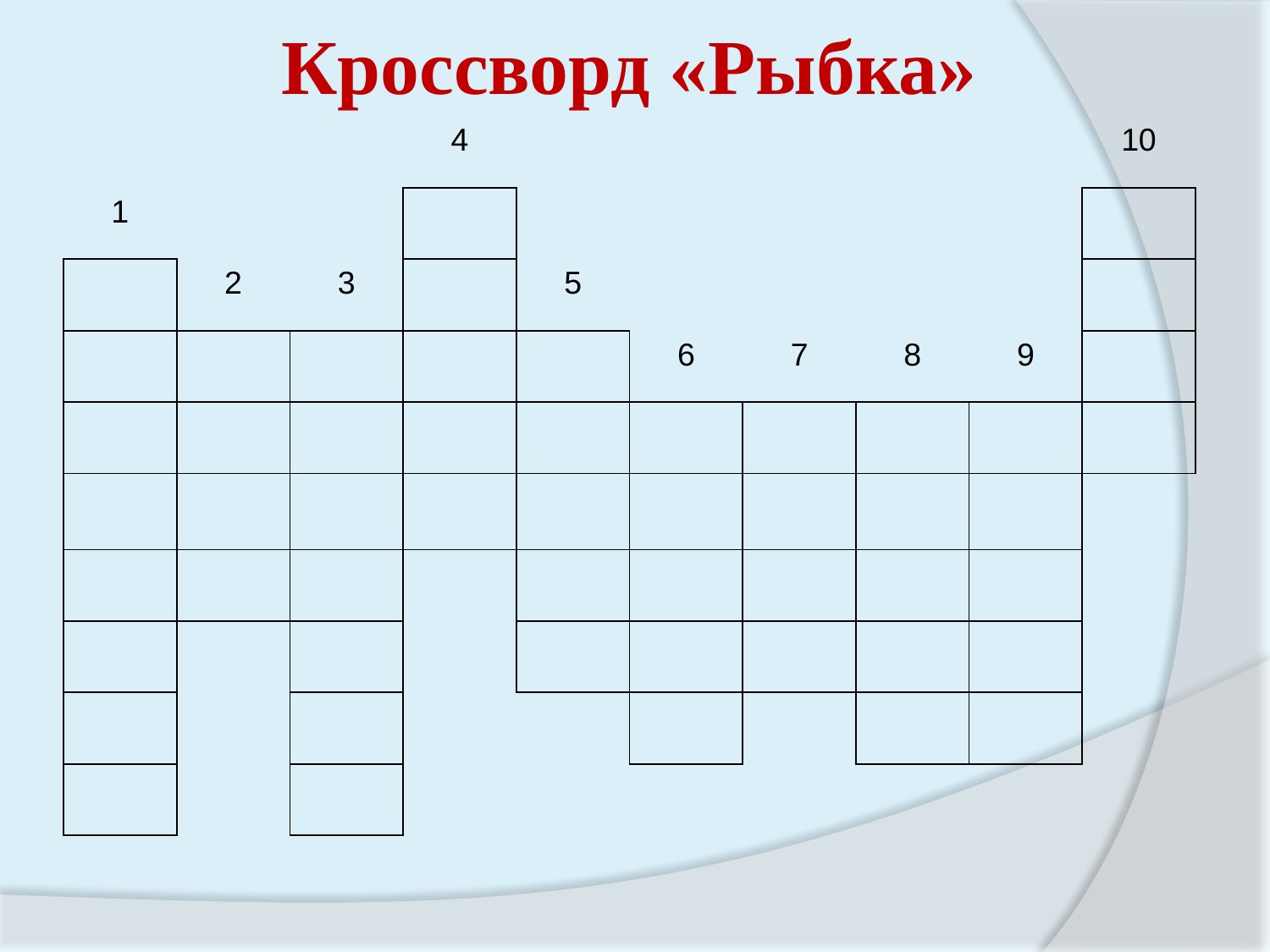

Кроссворд «Рыбка»
|  |  |  | 4 |  |  |  |  |  | 10 |
| --- | --- | --- | --- | --- | --- | --- | --- | --- | --- |
| 1 |  |  |  |  |  |  |  |  |  |
|  | 2 | 3 |  | 5 |  |  |  |  |  |
|  |  |  |  |  | 6 | 7 | 8 | 9 |  |
|  |  |  |  |  |  |  |  |  |  |
|  |  |  |  |  |  |  |  |  |  |
|  |  |  |  |  |  |  |  |  |  |
|  |  |  |  |  |  |  |  |  |  |
|  |  |  |  |  |  |  |  |  |  |
|  |  |  |  |  |  |  |  |  |  |